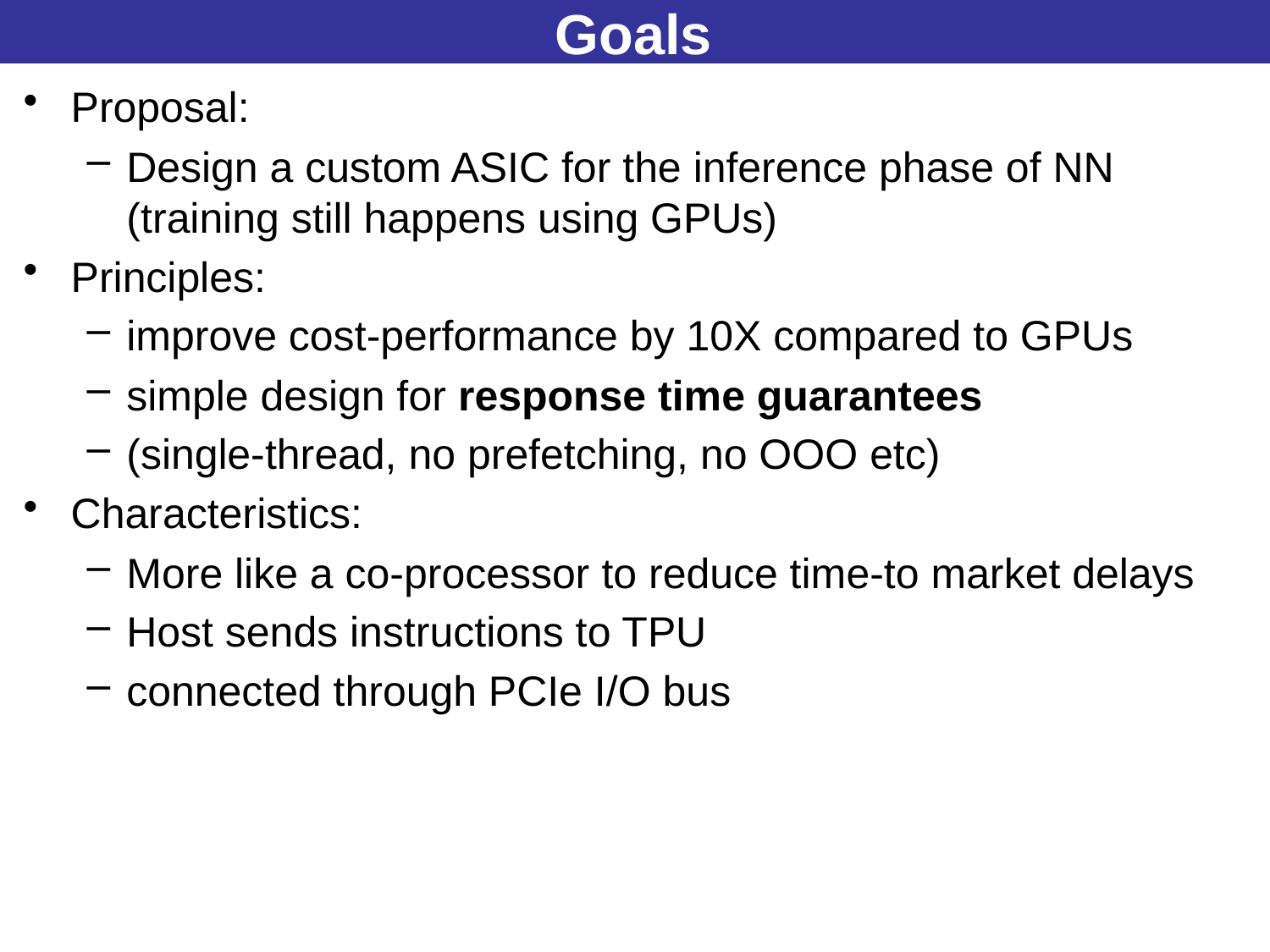

# Goals
Proposal:
Design a custom ASIC for the inference phase of NN (training still happens using GPUs)
Principles:
improve cost-performance by 10X compared to GPUs
simple design for response time guarantees
(single-thread, no prefetching, no OOO etc)
Characteristics:
More like a co-processor to reduce time-to market delays
Host sends instructions to TPU
connected through PCIe I/O bus